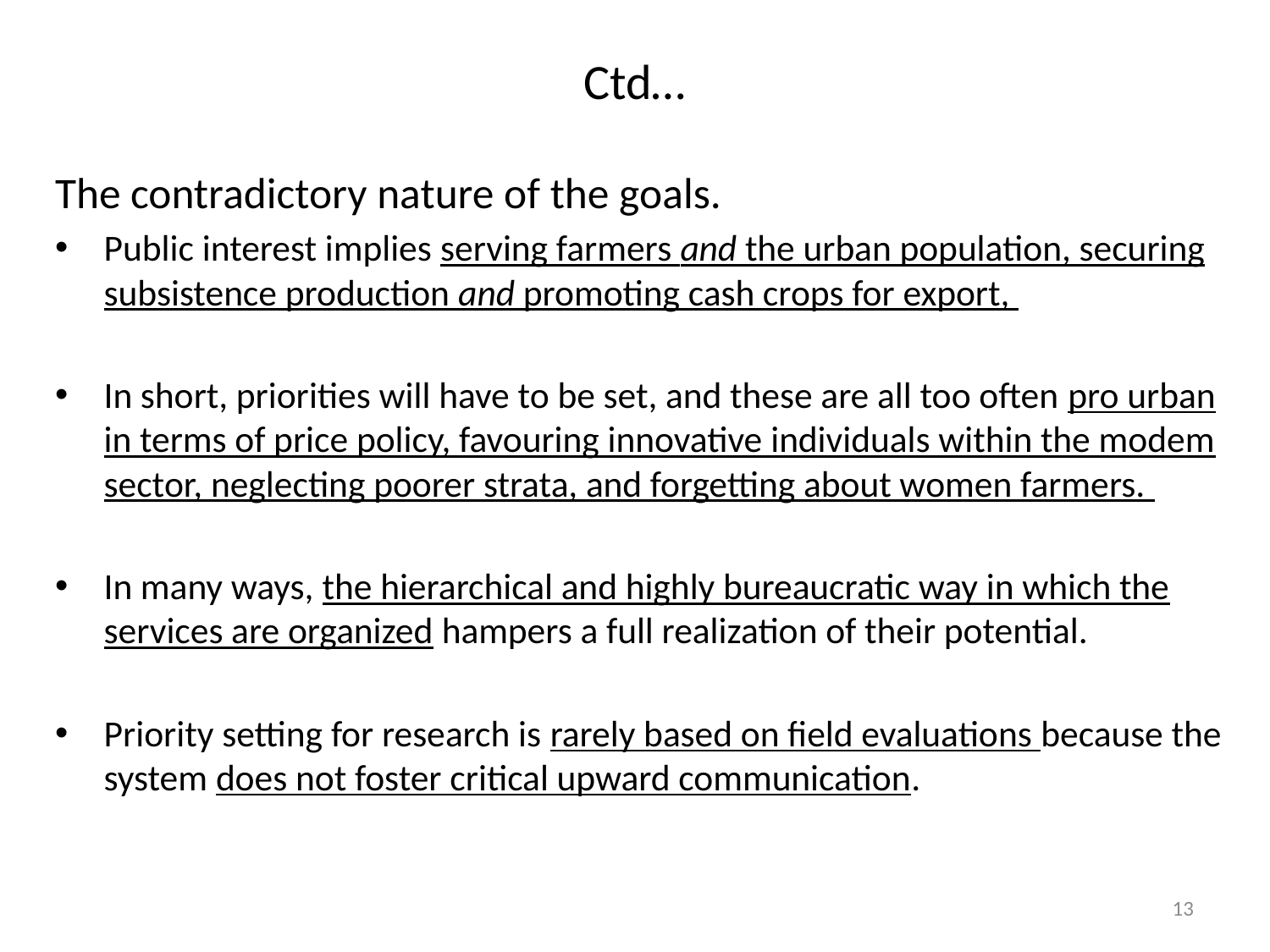

# Ctd…
The contradictory nature of the goals.
Public interest implies serving farmers and the urban population, securing subsistence production and promoting cash crops for export,

In short, priorities will have to be set, and these are all too often pro urban in terms of price policy, favouring innovative individuals within the modem sector, neglecting poorer strata, and forgetting about women farmers.

In many ways, the hierarchical and highly bureaucratic way in which the services are organized hampers a full realization of their potential.

Priority setting for research is rarely based on field evaluations because the system does not foster critical upward communication.

13